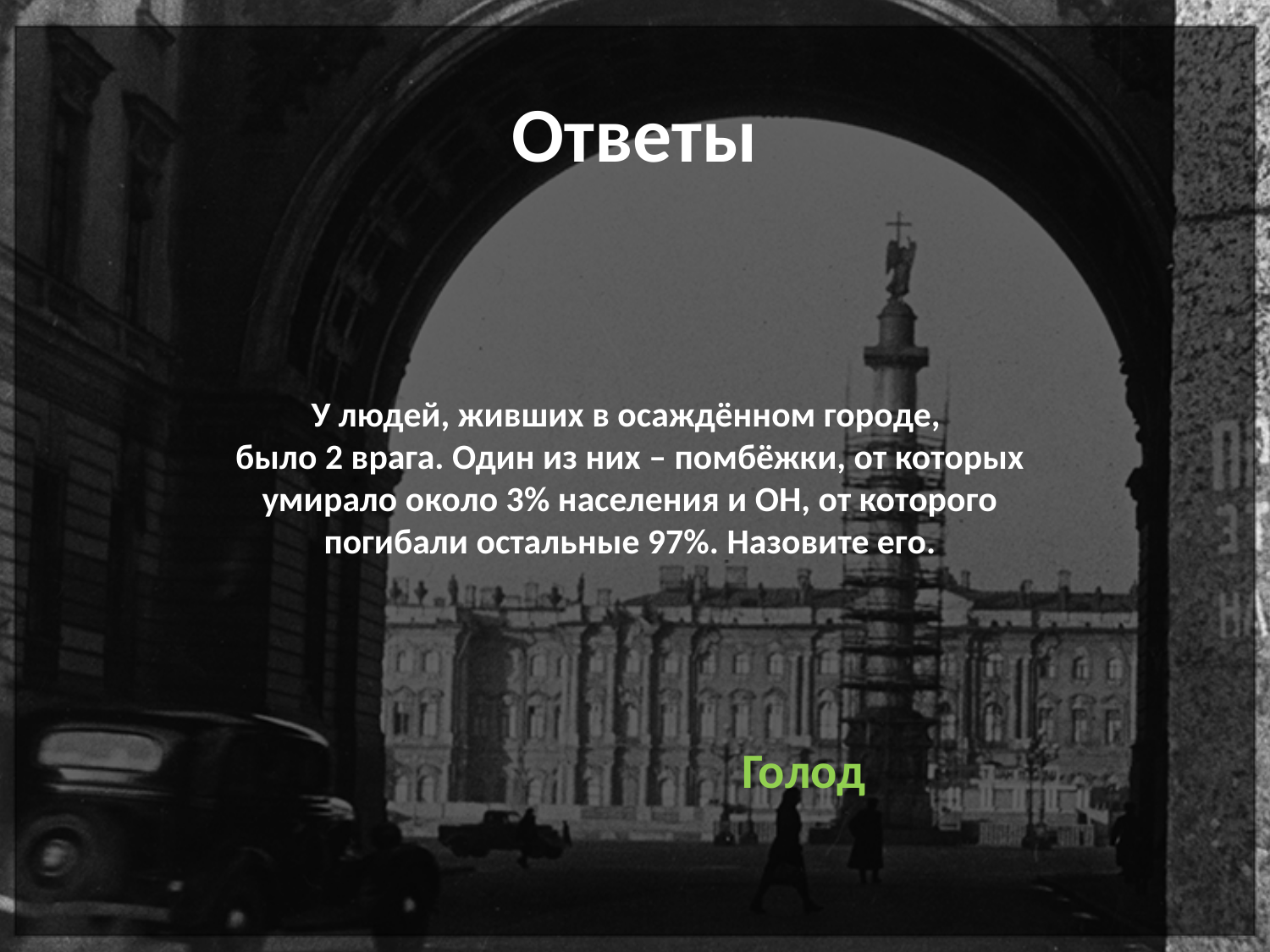

Ответы
У людей, живших в осаждённом городе,
было 2 врага. Один из них – помбёжки, от которых умирало около 3% населения и ОН, от которого погибали остальные 97%. Назовите его.
Голод